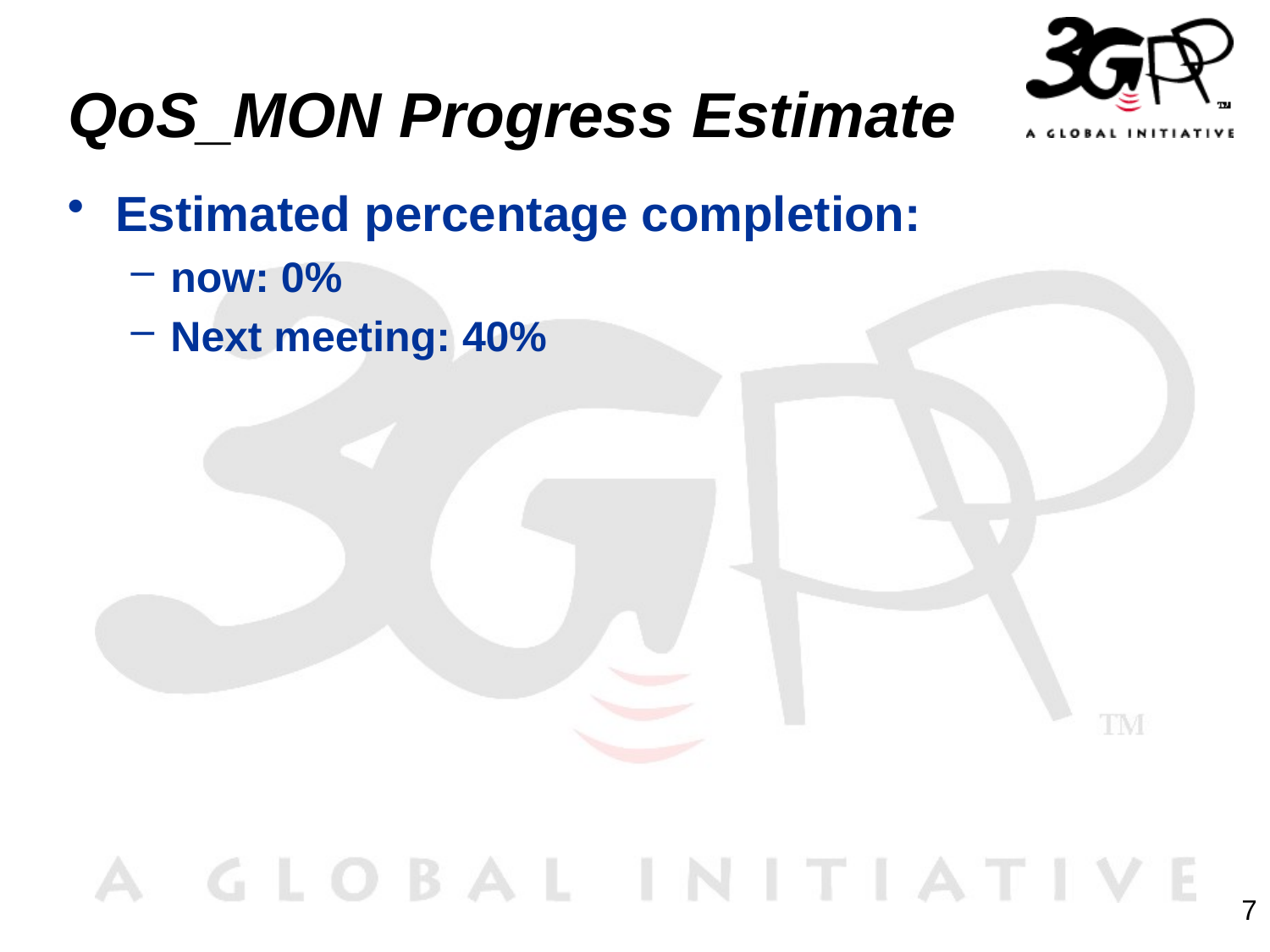

# QoS_MON Progress Estimate
Estimated percentage completion:
now: 0%
Next meeting: 40%
7